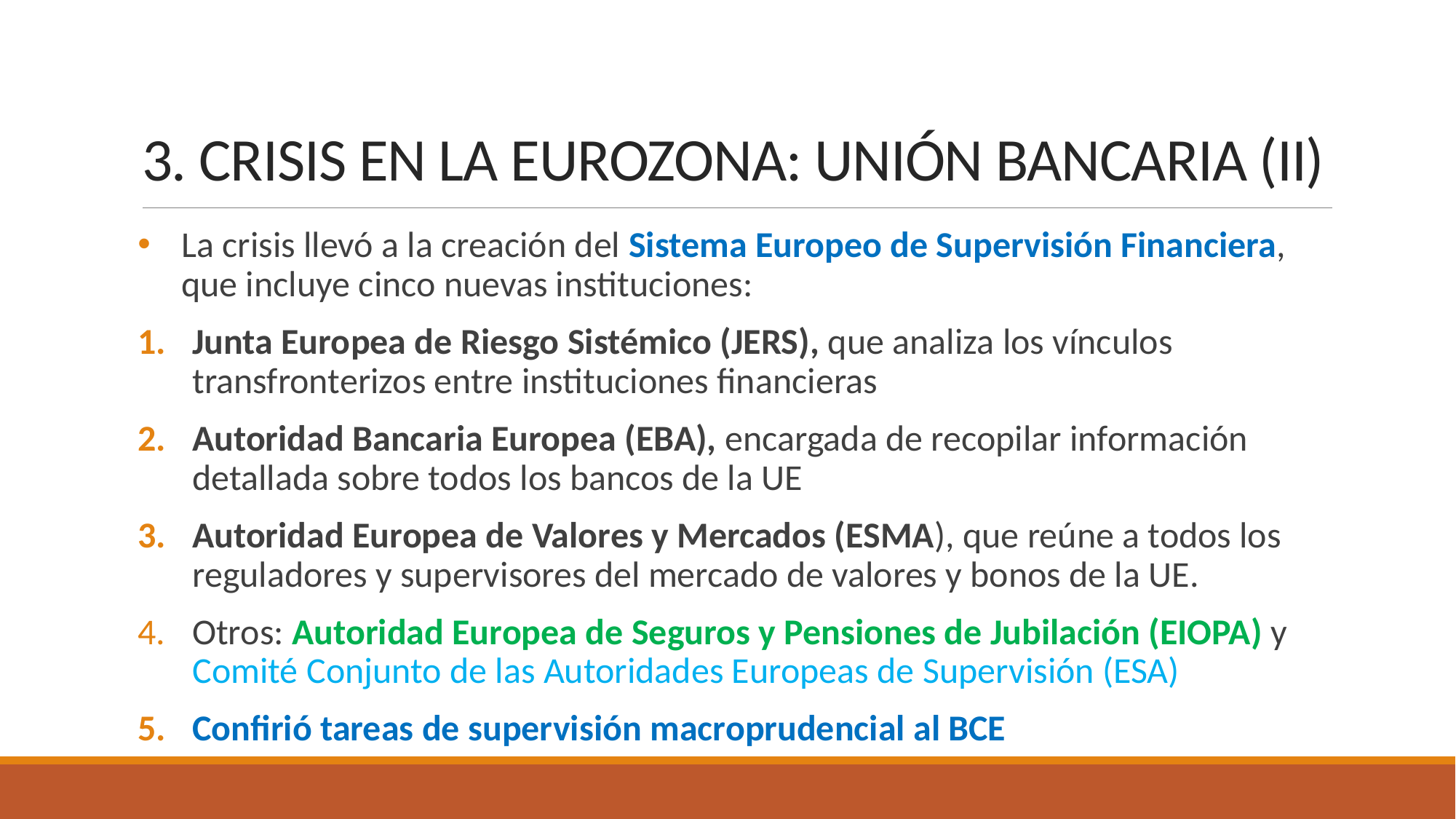

3. CRISIS EN LA EUROZONA: UNIÓN BANCARIA (II)
La crisis llevó a la creación del Sistema Europeo de Supervisión Financiera, que incluye cinco nuevas instituciones:
Junta Europea de Riesgo Sistémico (JERS), que analiza los vínculos transfronterizos entre instituciones financieras
Autoridad Bancaria Europea (EBA), encargada de recopilar información detallada sobre todos los bancos de la UE
Autoridad Europea de Valores y Mercados (ESMA), que reúne a todos los reguladores y supervisores del mercado de valores y bonos de la UE.
Otros: Autoridad Europea de Seguros y Pensiones de Jubilación (EIOPA) y Comité Conjunto de las Autoridades Europeas de Supervisión (ESA)
Confirió tareas de supervisión macroprudencial al BCE